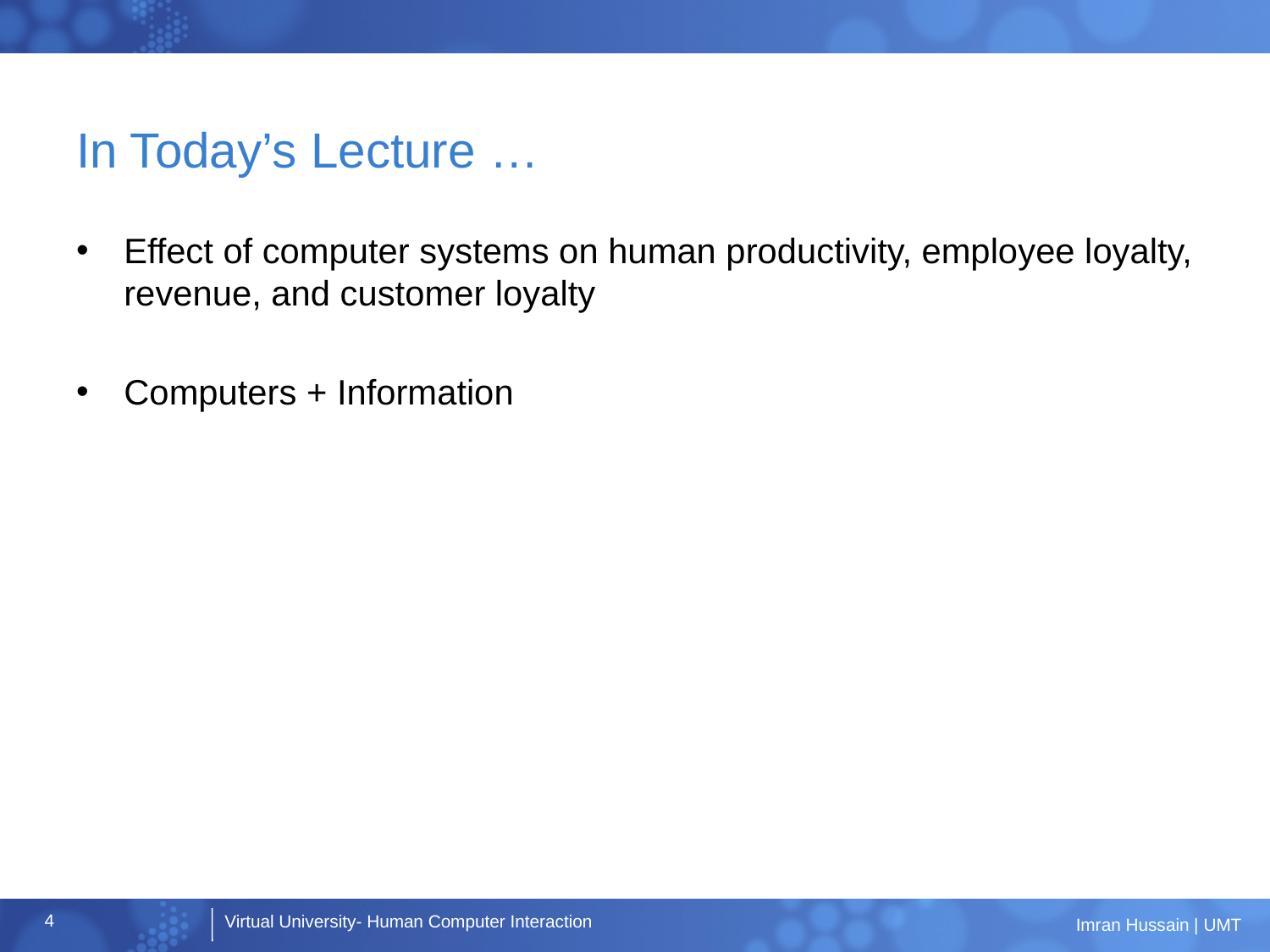

# In Today’s Lecture …
Effect of computer systems on human productivity, employee loyalty, revenue, and customer loyalty

Computers + Information